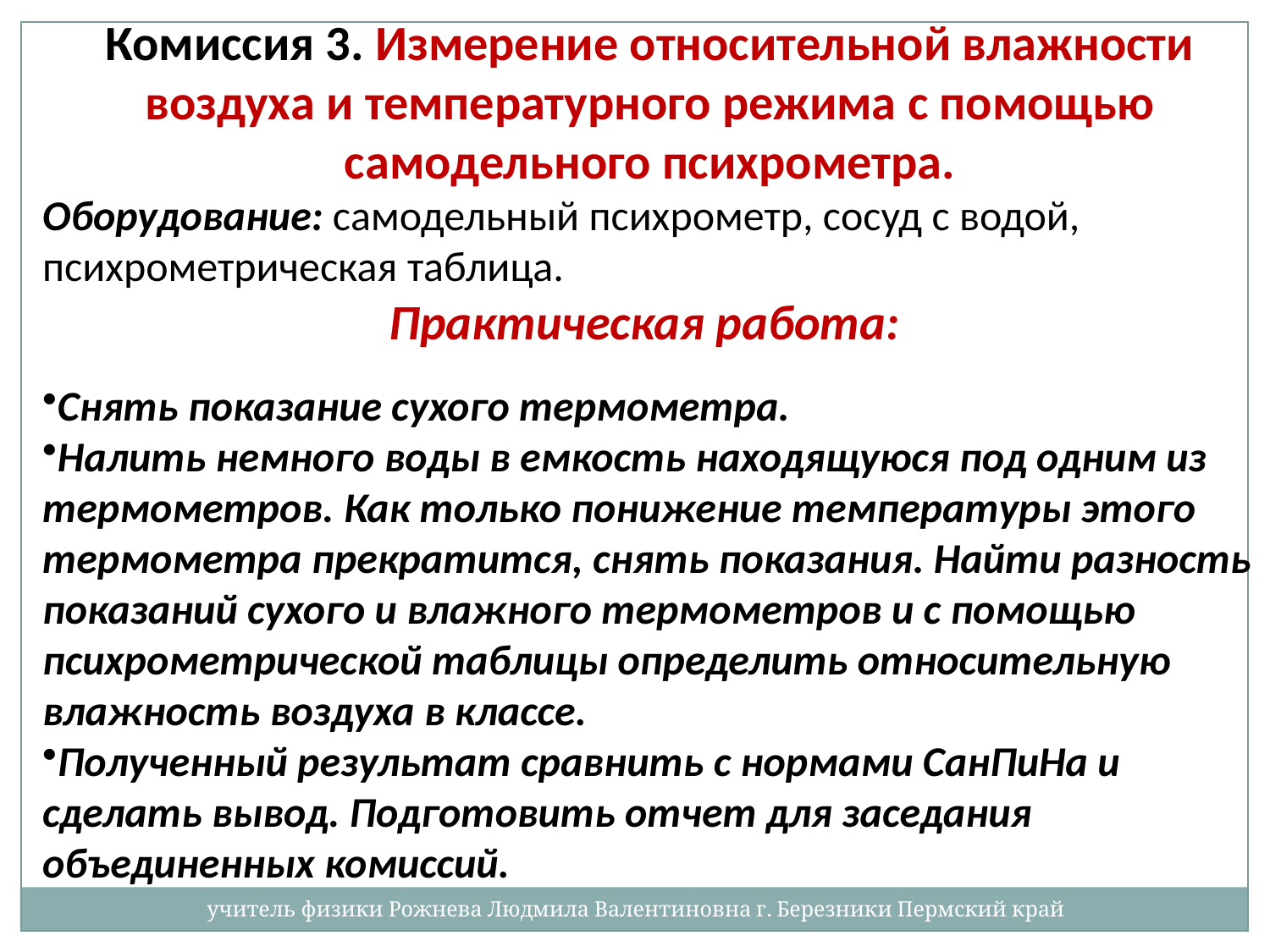

Комиссия 3. Измерение относительной влажности воздуха и температурного режима с помощью самодельного психрометра.
Оборудование: самодельный психрометр, сосуд с водой, психрометрическая таблица.
Практическая работа:

Снять показание сухого термометра.
Налить немного воды в емкость находящуюся под одним из термометров. Как только понижение температуры этого термометра прекратится, снять показания. Найти разность показаний сухого и влажного термометров и с помощью психрометрической таблицы определить относительную влажность воздуха в классе.
Полученный результат сравнить с нормами СанПиНа и сделать вывод. Подготовить отчет для заседания объединенных комиссий.
учитель физики Рожнева Людмила Валентиновна г. Березники Пермский край